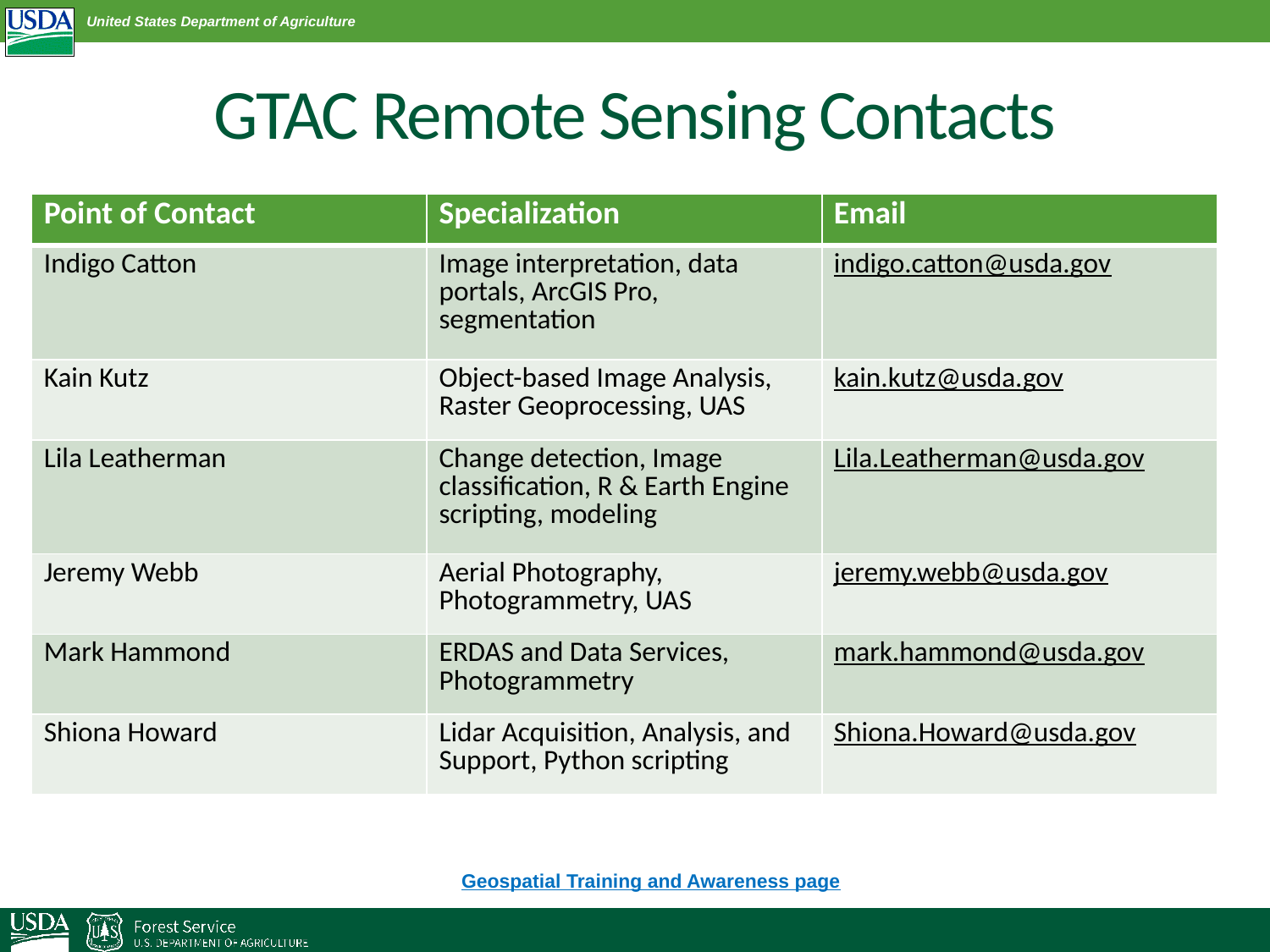

# GTAC Remote Sensing Contacts
| Point of Contact | Specialization | Email |
| --- | --- | --- |
| Indigo Catton | Image interpretation, data portals, ArcGIS Pro, segmentation | indigo.catton@usda.gov |
| Kain Kutz | Object-based Image Analysis, Raster Geoprocessing, UAS | kain.kutz@usda.gov |
| Lila Leatherman | Change detection, Image classification, R & Earth Engine scripting, modeling | Lila.Leatherman@usda.gov |
| Jeremy Webb | Aerial Photography, Photogrammetry, UAS | jeremy.webb@usda.gov |
| Mark Hammond | ERDAS and Data Services, Photogrammetry | mark.hammond@usda.gov |
| Shiona Howard | Lidar Acquisition, Analysis, and Support, Python scripting | Shiona.Howard@usda.gov |
Geospatial Training and Awareness page